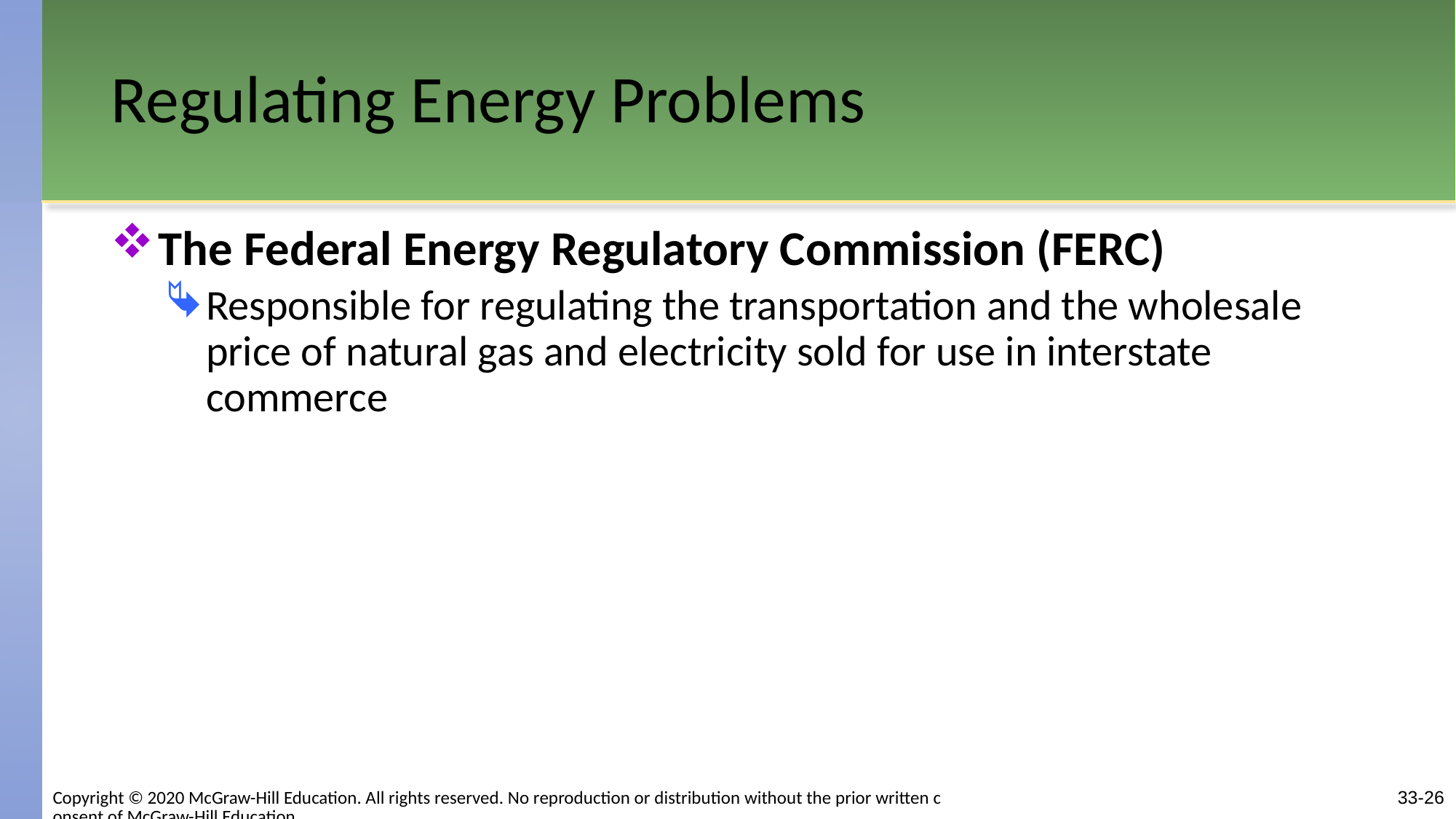

# Regulating Energy Problems
The Federal Energy Regulatory Commission (FERC)
Responsible for regulating the transportation and the wholesale price of natural gas and electricity sold for use in interstate commerce
Copyright © 2020 McGraw-Hill Education. All rights reserved. No reproduction or distribution without the prior written consent of McGraw-Hill Education.
33-26